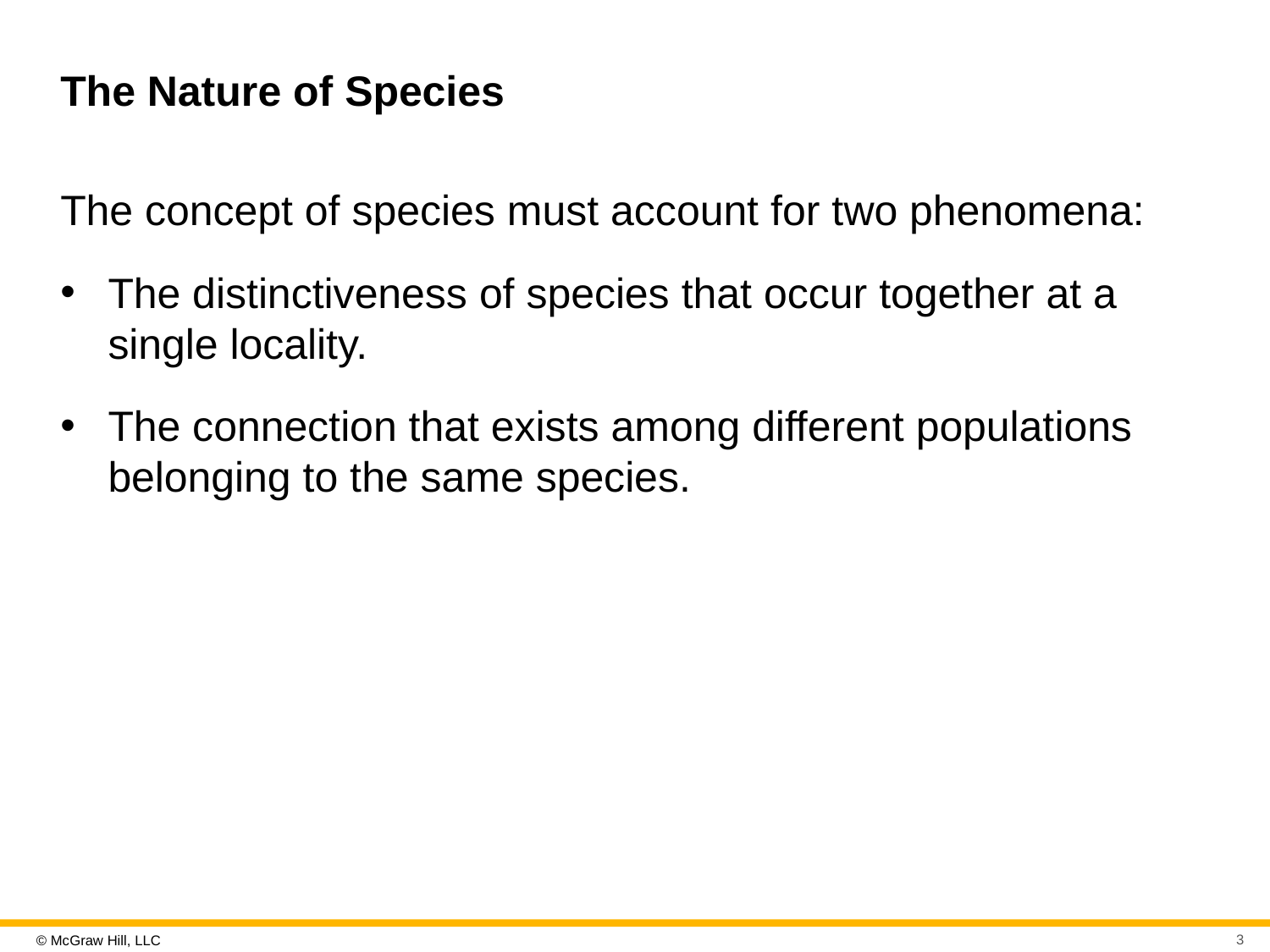

# The Nature of Species
The concept of species must account for two phenomena:
The distinctiveness of species that occur together at a single locality.
The connection that exists among different populations belonging to the same species.
3